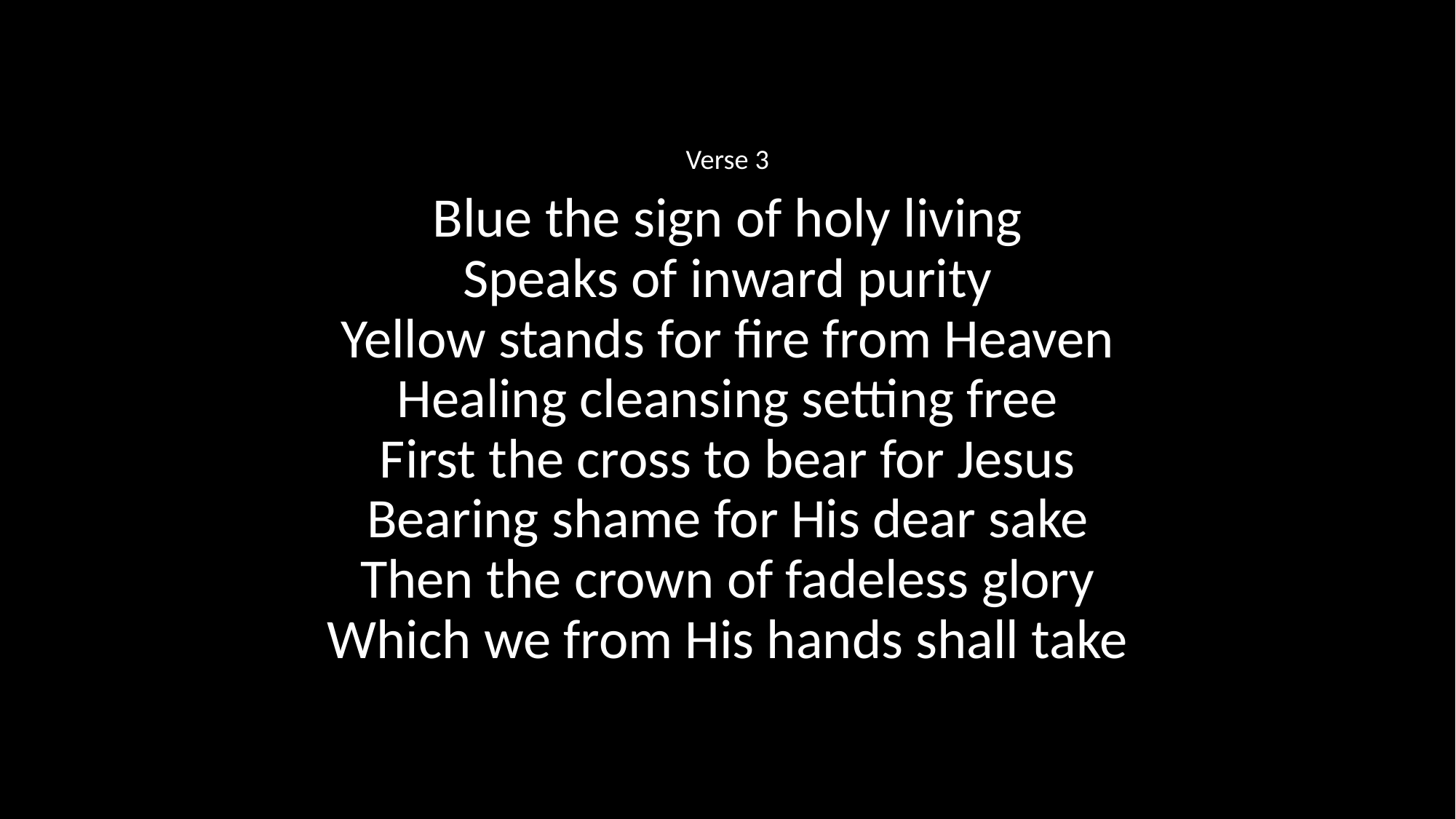

Verse 3
Blue the sign of holy living
Speaks of inward purity
Yellow stands for fire from Heaven
Healing cleansing setting free
First the cross to bear for Jesus
Bearing shame for His dear sake
Then the crown of fadeless glory
Which we from His hands shall take